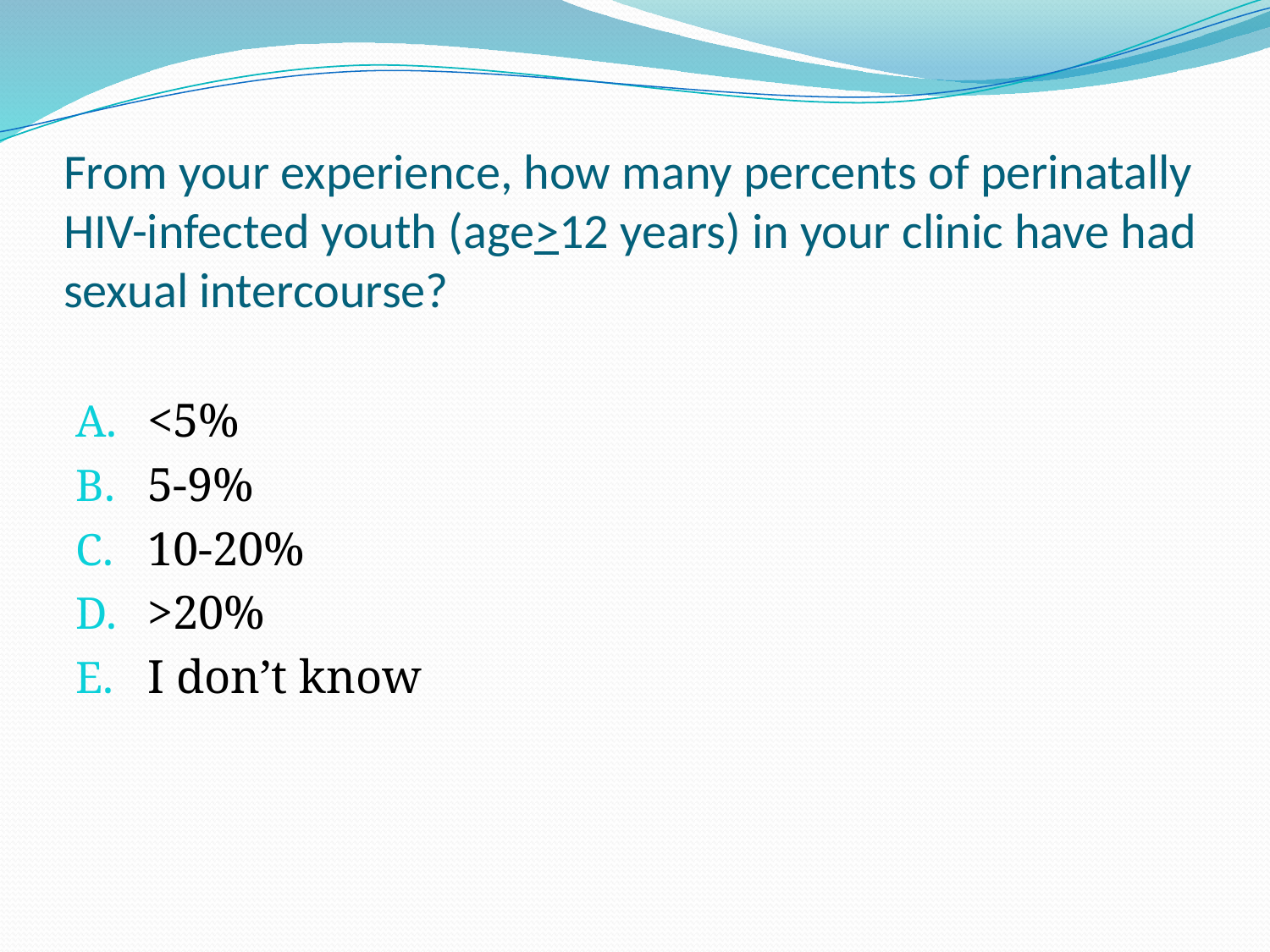

# From your experience, how many percents of perinatally HIV-infected youth (age>12 years) in your clinic have had sexual intercourse?
<5%
5-9%
10-20%
>20%
I don’t know